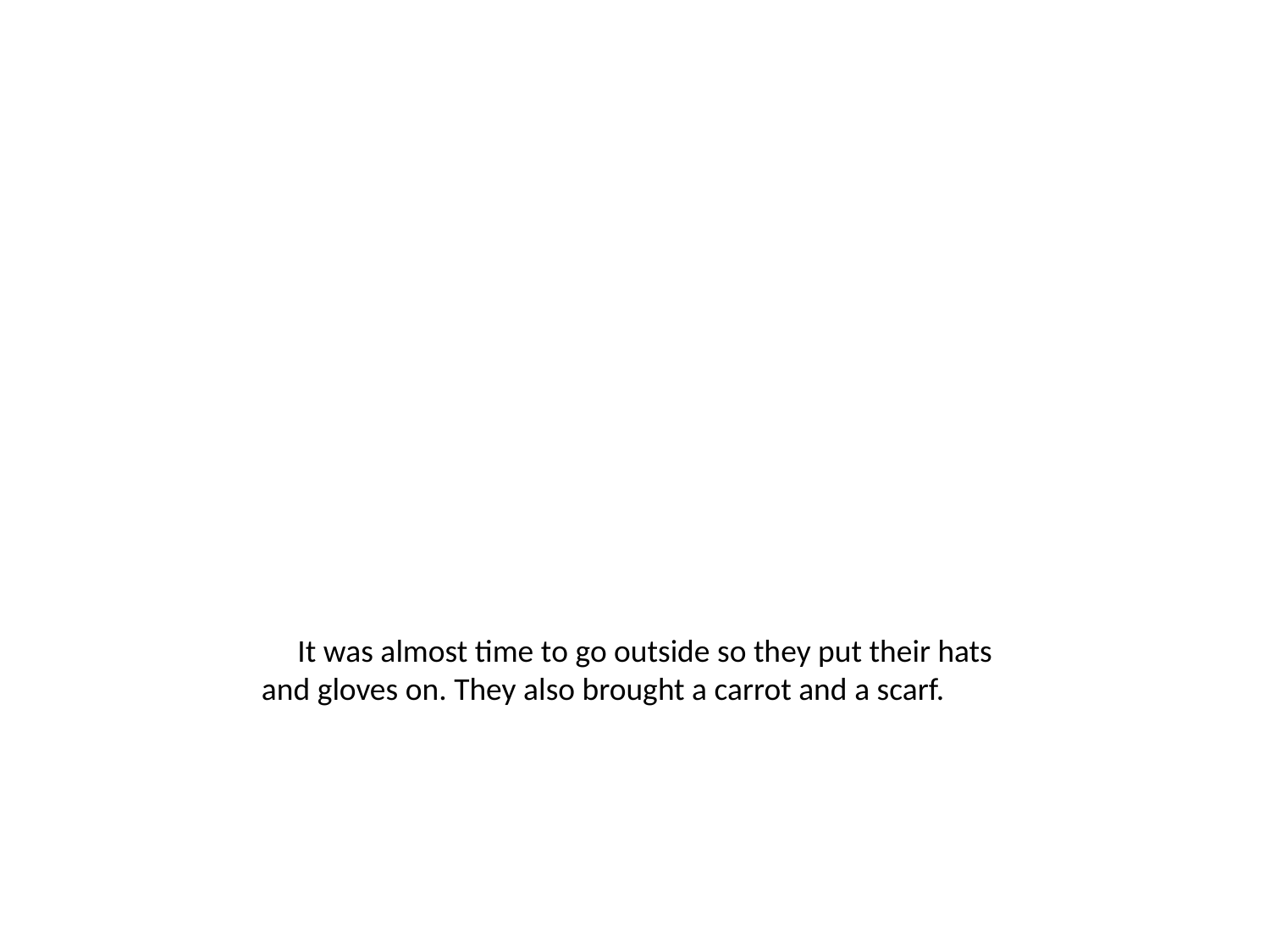

It was almost time to go outside so they put their hats and gloves on. They also brought a carrot and a scarf.

#